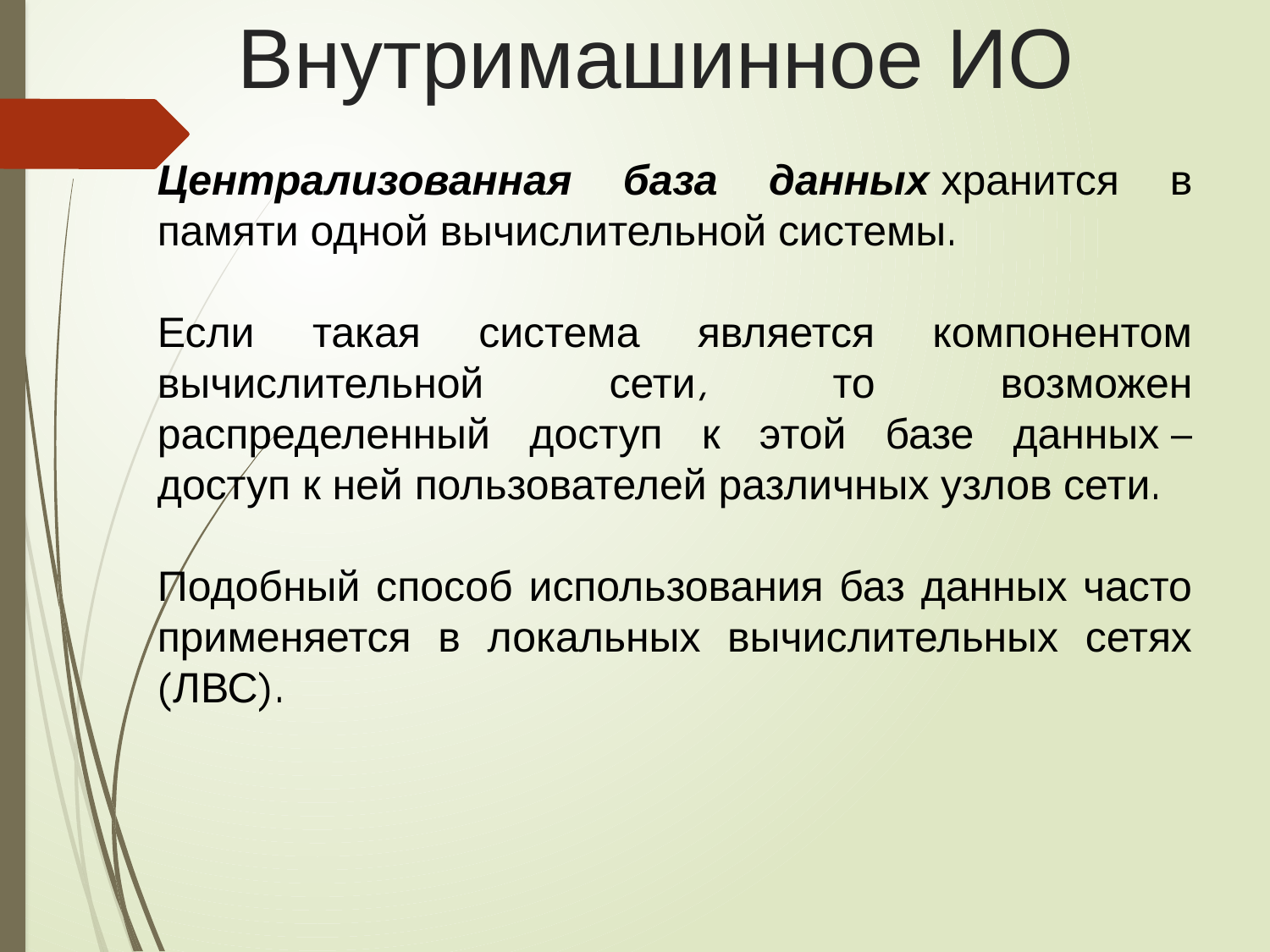

# Внутримашинное ИО
Централизованная база данных хранится в памяти одной вычислительной системы.

Если такая система является компонентом вычислительной сети, то возможен распределенный доступ к этой базе данных – доступ к ней пользователей различных узлов сети.

Подобный способ использования баз данных часто применяется в локальных вычислительных сетях (ЛВС).